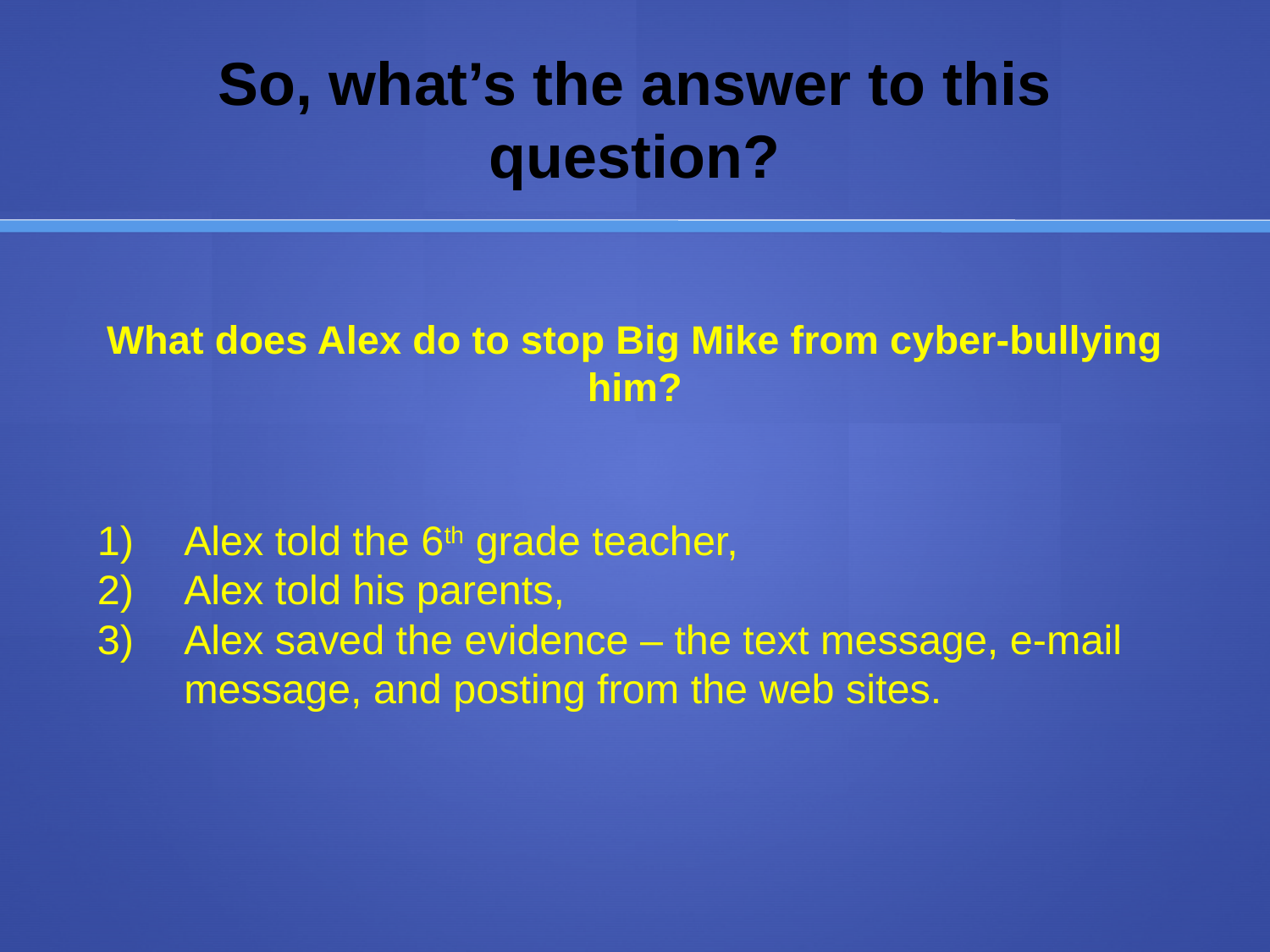

So, what’s the answer to this question?
# What does Alex do to stop Big Mike from cyber-bullying him?
Alex told the 6th grade teacher,
Alex told his parents,
Alex saved the evidence – the text message, e-mail message, and posting from the web sites.